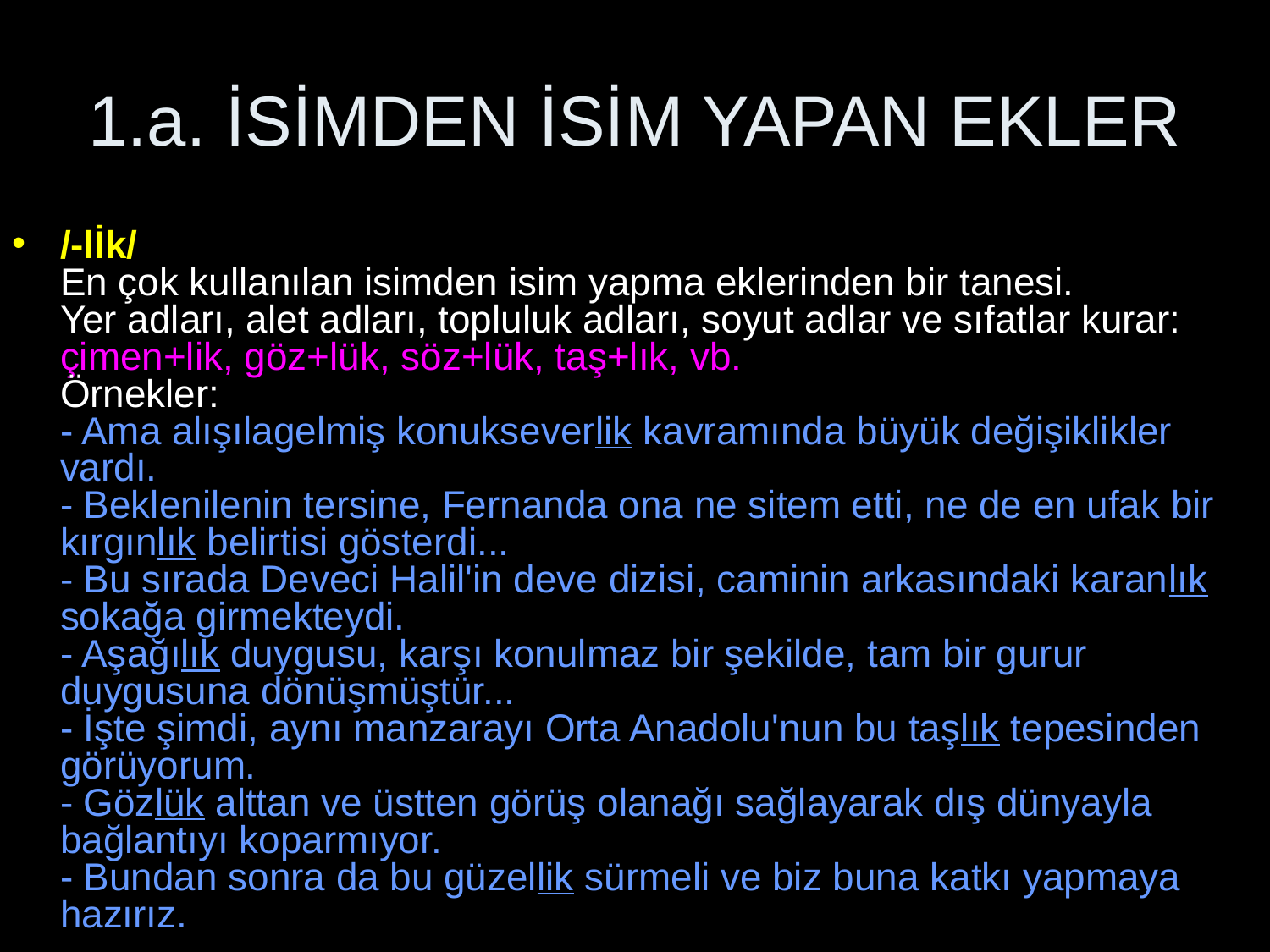

# 1.a. İSİMDEN İSİM YAPAN EKLER
/-lİk/
En çok kullanılan isimden isim yapma eklerinden bir tanesi.
Yer adları, alet adları, topluluk adları, soyut adlar ve sıfatlar kurar:
çimen+lik, göz+lük, söz+lük, taş+lık, vb.
Örnekler:
- Ama alışılagelmiş konukseverlik kavramında büyük değişiklikler vardı.
- Beklenilenin tersine, Fernanda ona ne sitem etti, ne de en ufak bir kırgınlık belirtisi gösterdi...
- Bu sırada Deveci Halil'in deve dizisi, caminin arkasındaki karanlık sokağa girmekteydi.
- Aşağılık duygusu, karşı konulmaz bir şekilde, tam bir gurur duygusuna dönüşmüştür...
- İşte şimdi, aynı manzarayı Orta Anadolu'nun bu taşlık tepesinden görüyorum.
- Gözlük alttan ve üstten görüş olanağı sağlayarak dış dünyayla bağlantıyı koparmıyor.
- Bundan sonra da bu güzellik sürmeli ve biz buna katkı yapmaya hazırız.